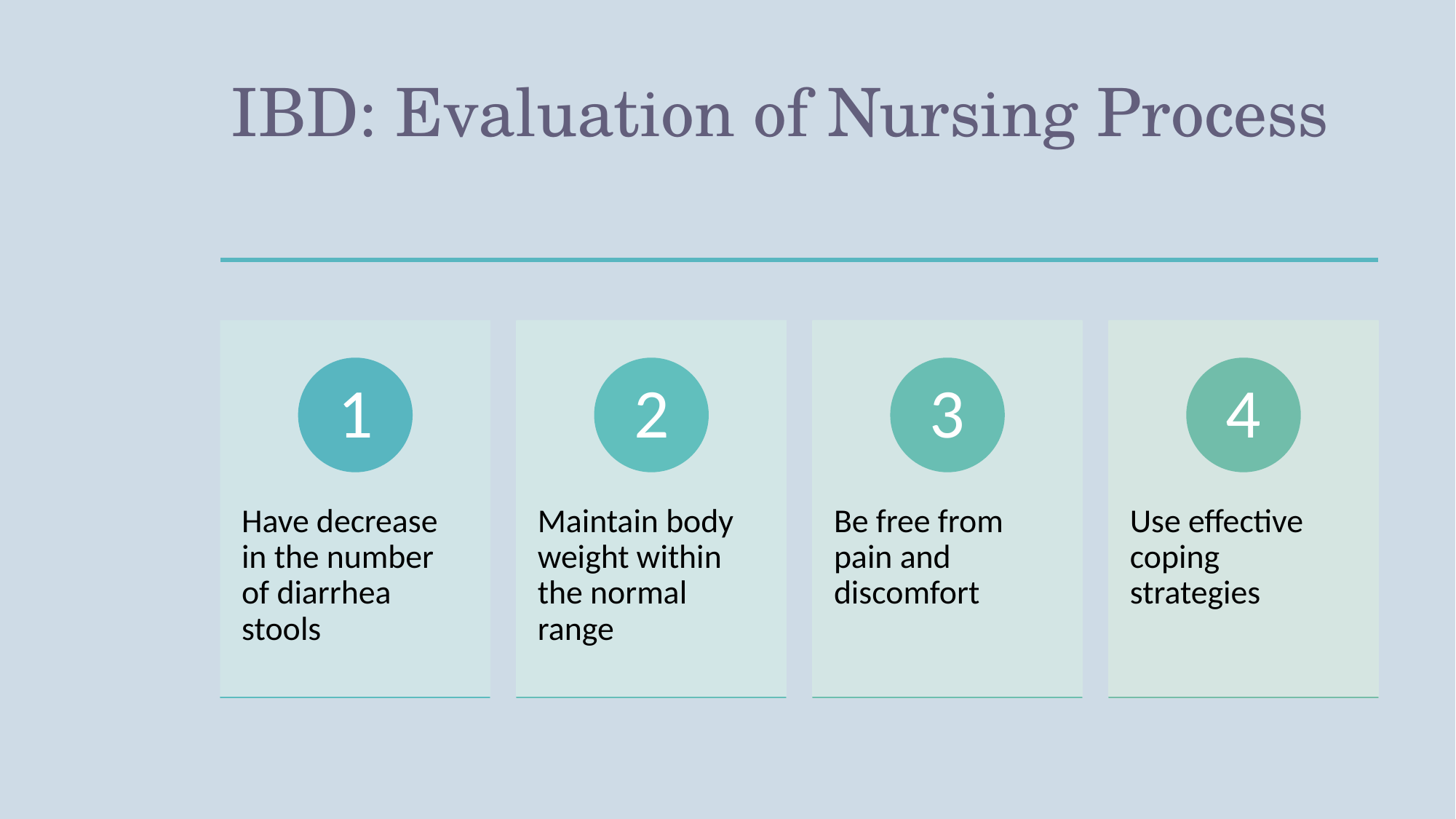

# IBD: Evaluation of Nursing Process
Have decrease in the number of diarrhea stools
1
Maintain body weight within the normal range
2
Be free from pain and discomfort
3
Use effective coping strategies
4